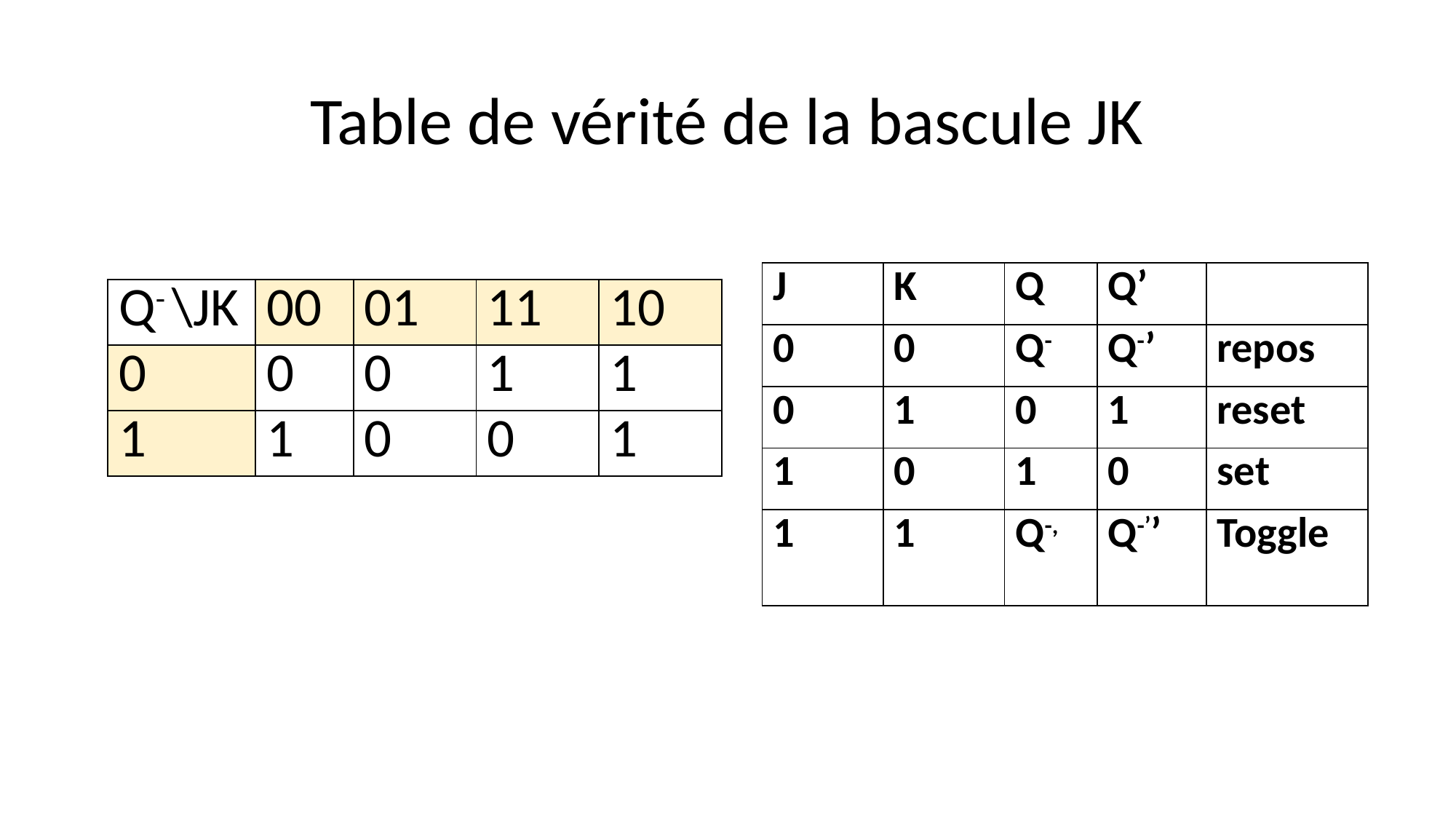

# Table de vérité de la bascule JK
| J | K | Q | Q’ |  |
| --- | --- | --- | --- | --- |
| 0 | 0 | Q- | Q-’ | repos |
| 0 | 1 | 0 | 1 | reset |
| 1 | 0 | 1 | 0 | set |
| 1 | 1 | Q-, | Q-’’ | Toggle |
| Q- \JK | 00 | 01 | 11 | 10 |
| --- | --- | --- | --- | --- |
| 0 | 0 | 0 | 1 | 1 |
| 1 | 1 | 0 | 0 | 1 |